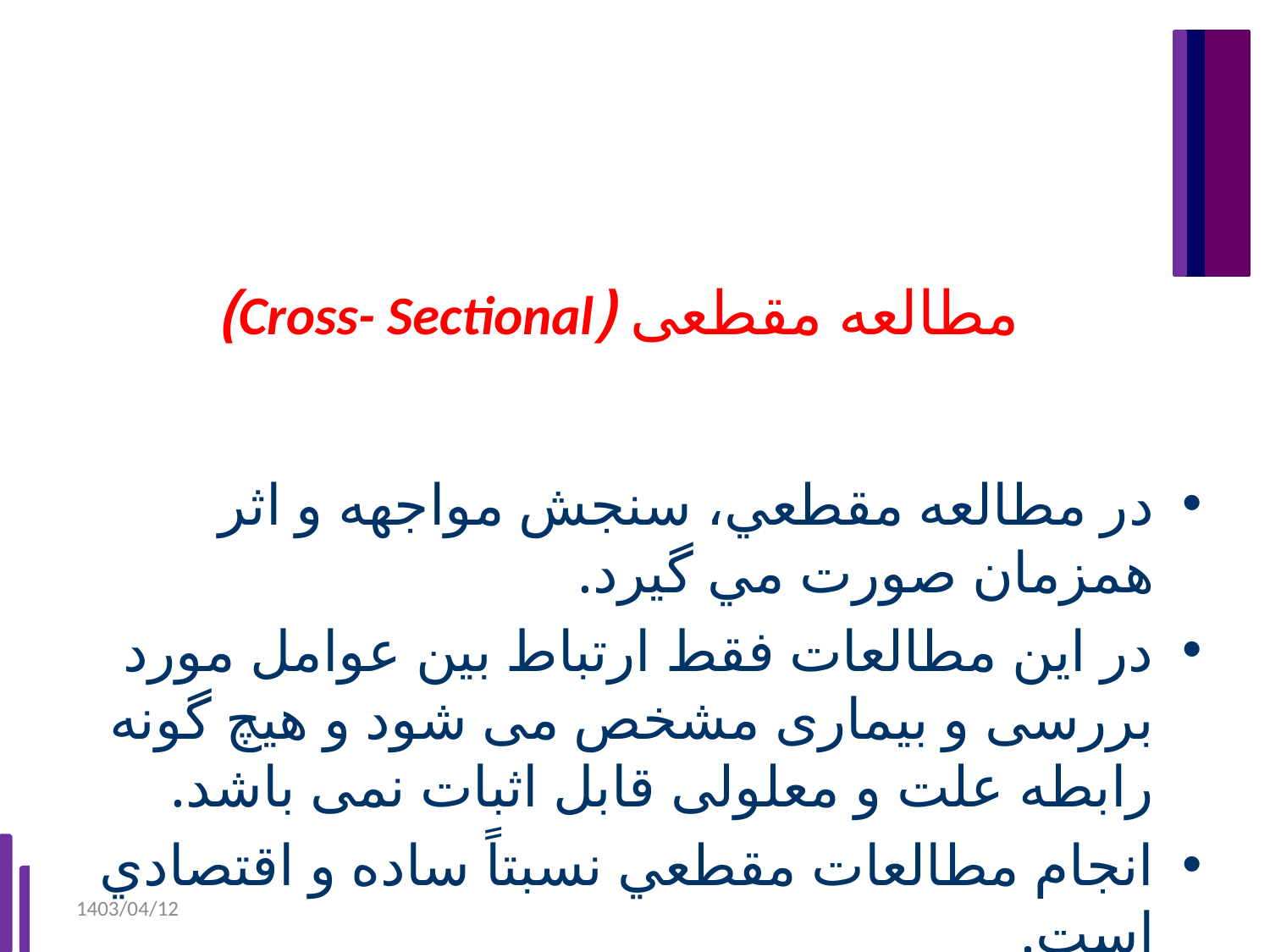

# مطالعه مقطعی (Cross- Sectional)
در مطالعه مقطعي، سنجش مواجهه و اثر همزمان صورت مي گيرد.
در این مطالعات فقط ارتباط بین عوامل مورد بررسی و بیماری مشخص می شود و هیچ گونه رابطه علت و معلولی قابل اثبات نمی باشد.
انجام مطالعات مقطعي نسبتاً ساده و اقتصادي است.
1403/04/12
Ahmad Naghibzadeh-Tahami